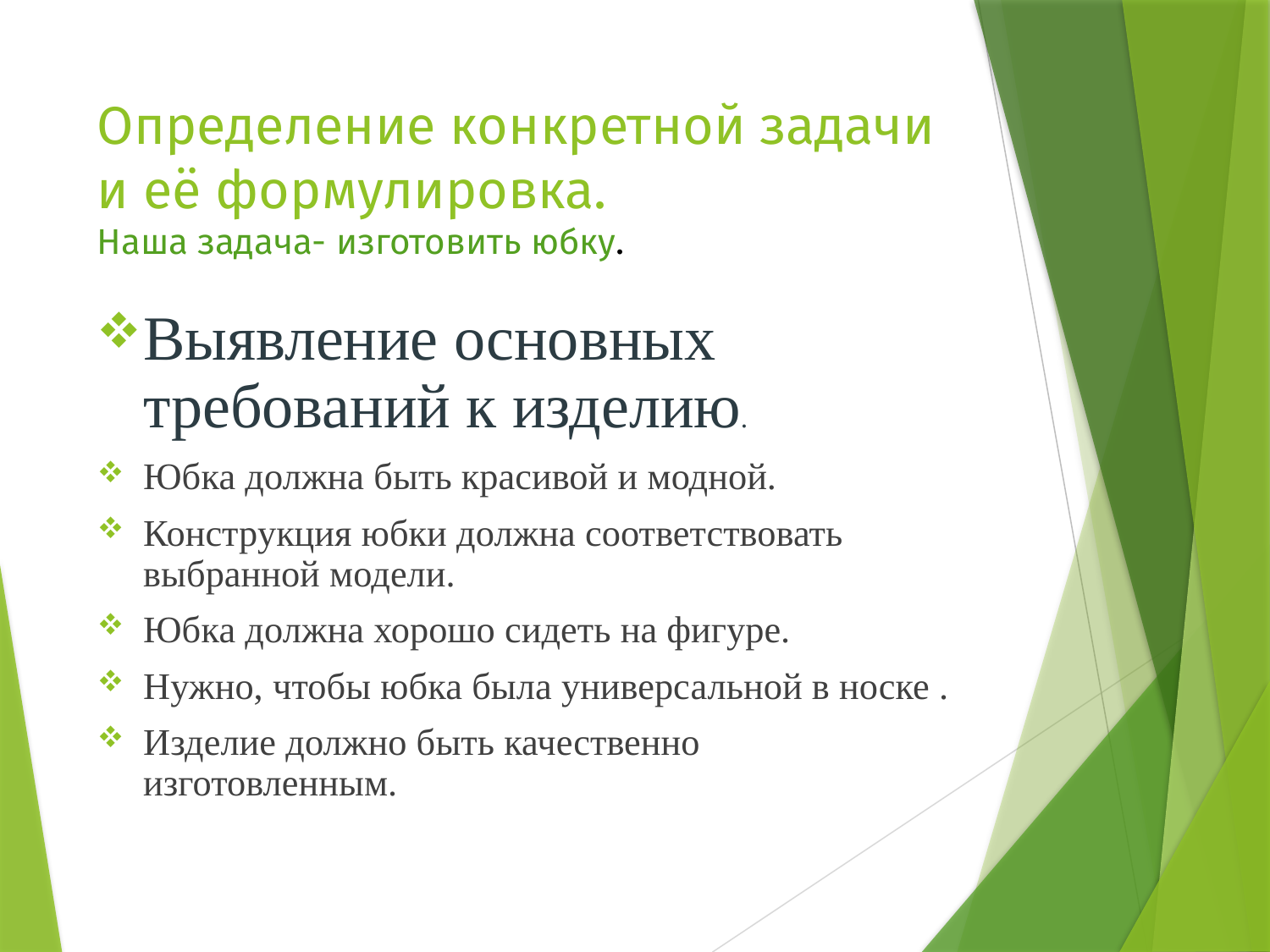

# Определение конкретной задачи и её формулировка. Наша задача- изготовить юбку.
Выявление основных требований к изделию.
Юбка должна быть красивой и модной.
Конструкция юбки должна соответствовать выбранной модели.
Юбка должна хорошо сидеть на фигуре.
Нужно, чтобы юбка была универсальной в носке .
Изделие должно быть качественно изготовленным.